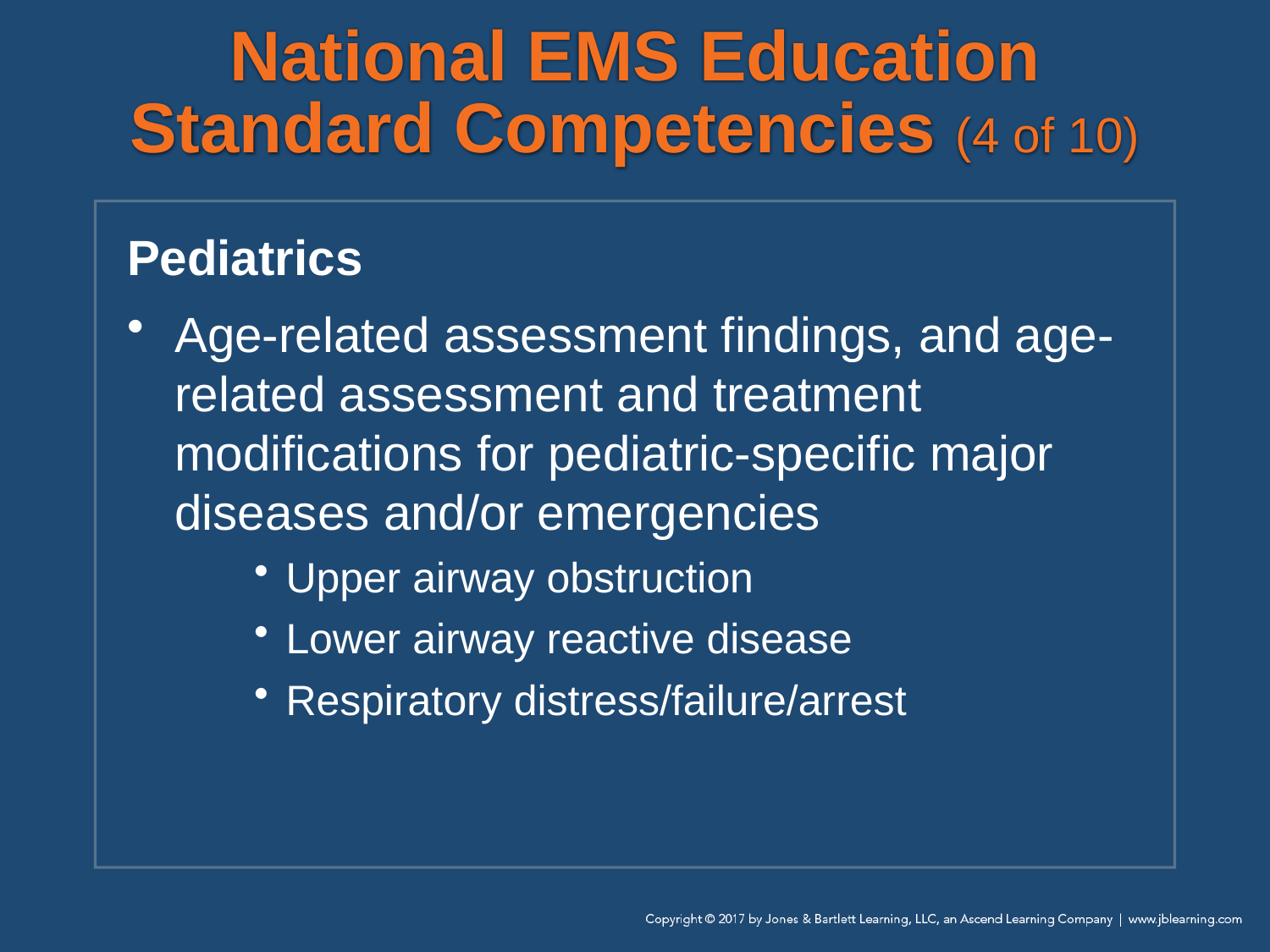

# National EMS Education Standard Competencies (4 of 10)
Pediatrics
Age-related assessment findings, and age-related assessment and treatment modifications for pediatric-specific major diseases and/or emergencies
Upper airway obstruction
Lower airway reactive disease
Respiratory distress/failure/arrest